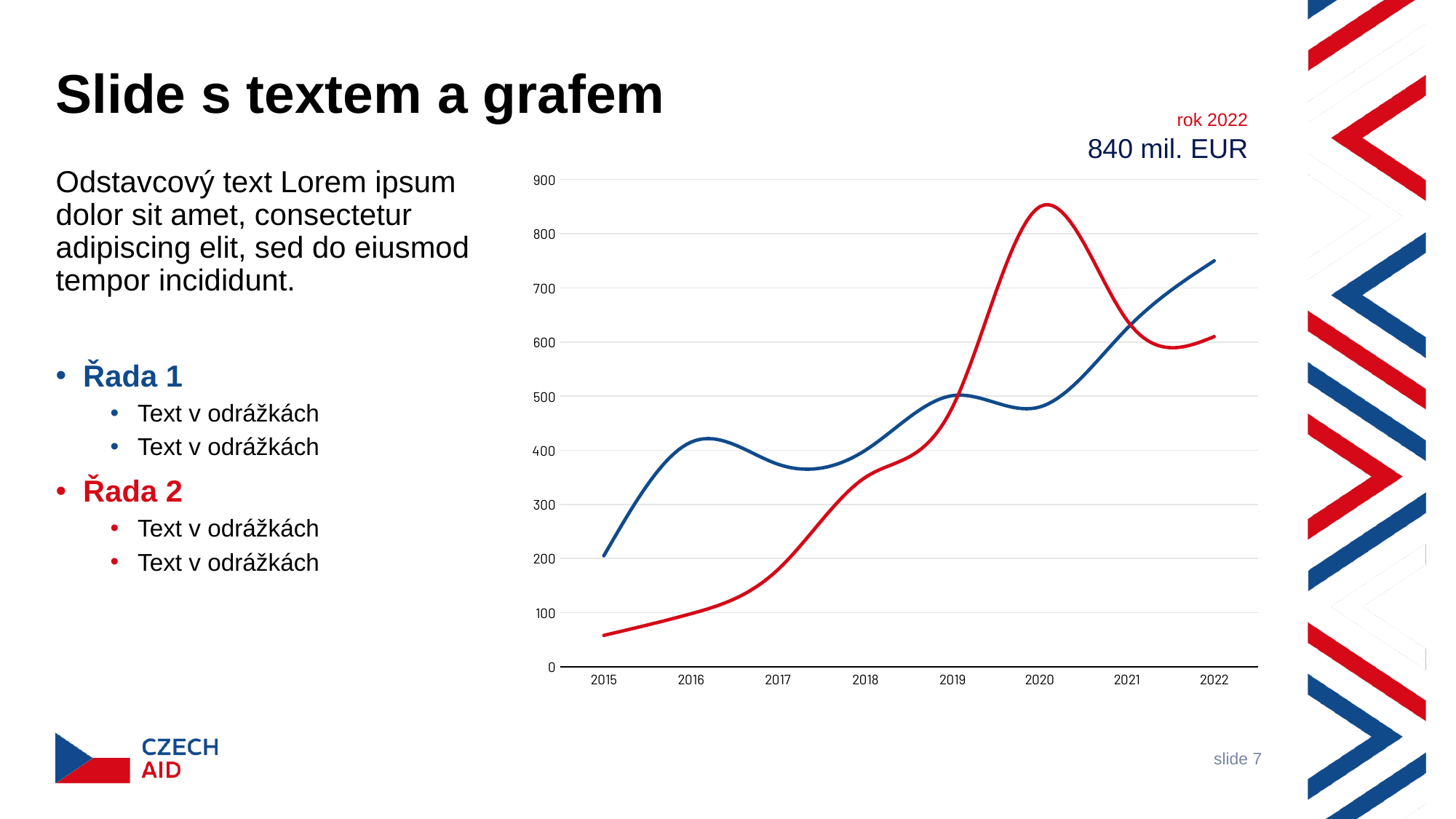

# Slide s textem a grafem
rok 2022
840 mil. EUR

### Chart

| Category |  |  |
|---|---|---|
| 2015 | 205.0 | 58.0 |
| 2016 | 415.0 | 98.0 |
| 2017 | 374.0 | 180.0 |
| 2018 | 400.0 | 350.0 |
| 2019 | 501.0 | 480.0 |
| 2020 | 480.0 | 850.0 |
| 2021 | 625.0 | 640.0 |
| 2022 | 750.0 | 610.0 |
Odstavcový text Lorem ipsum dolor sit amet, consectetur adipiscing elit, sed do eiusmod tempor incididunt.

Řada 1
Text v odrážkách
Text v odrážkách
Řada 2
Text v odrážkách
Text v odrážkách

slide 7